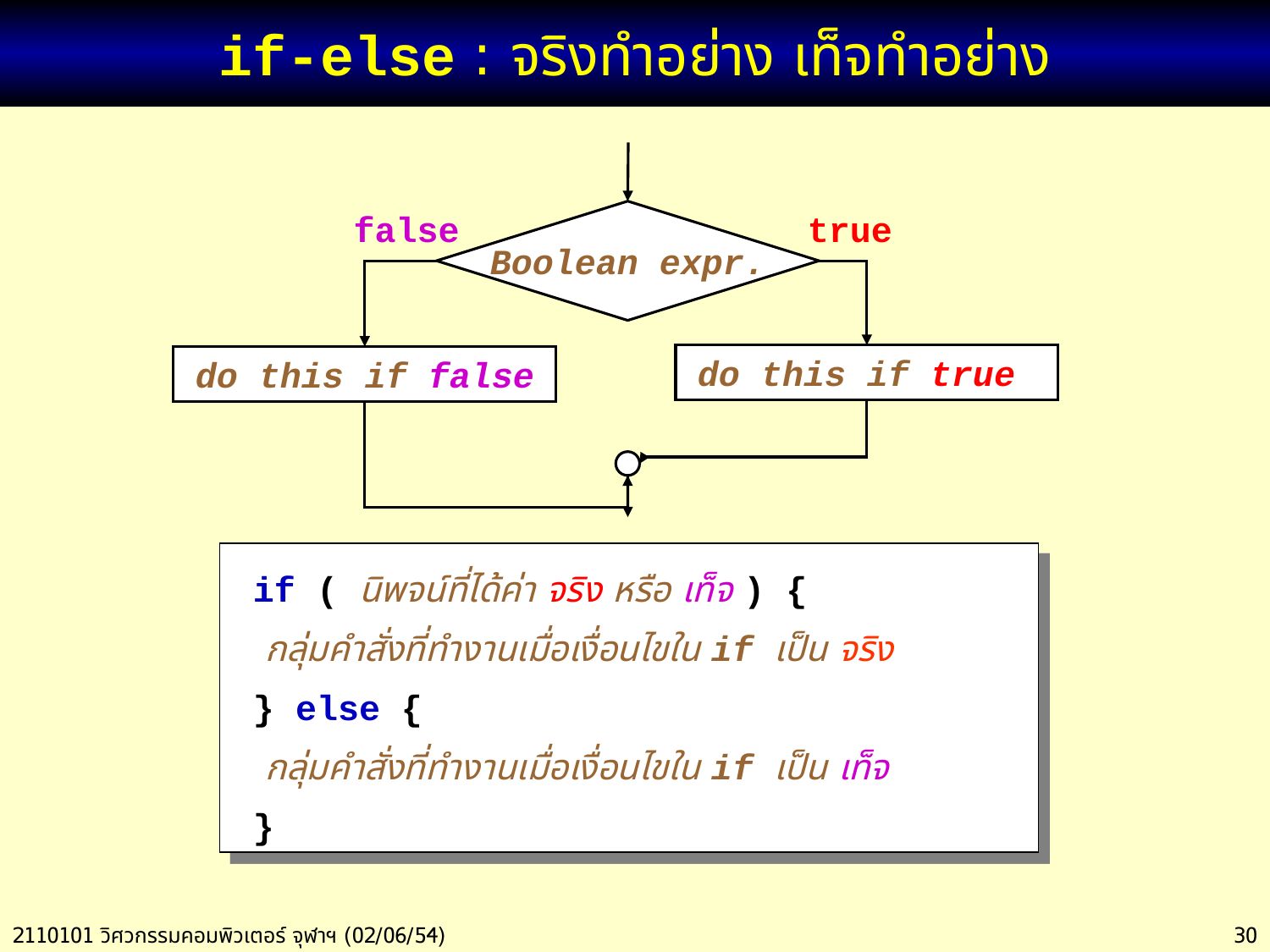

# if-else : จริงทำอย่าง เท็จทำอย่าง
false
Boolean expr.
true
do this if true
do this if false

 if ( นิพจน์ที่ได้ค่า จริง หรือ เท็จ ) {
   กลุ่มคำสั่งที่ทำงานเมื่อเงื่อนไขใน if เป็น จริง
 } else {
   กลุ่มคำสั่งที่ทำงานเมื่อเงื่อนไขใน if เป็น เท็จ
 }